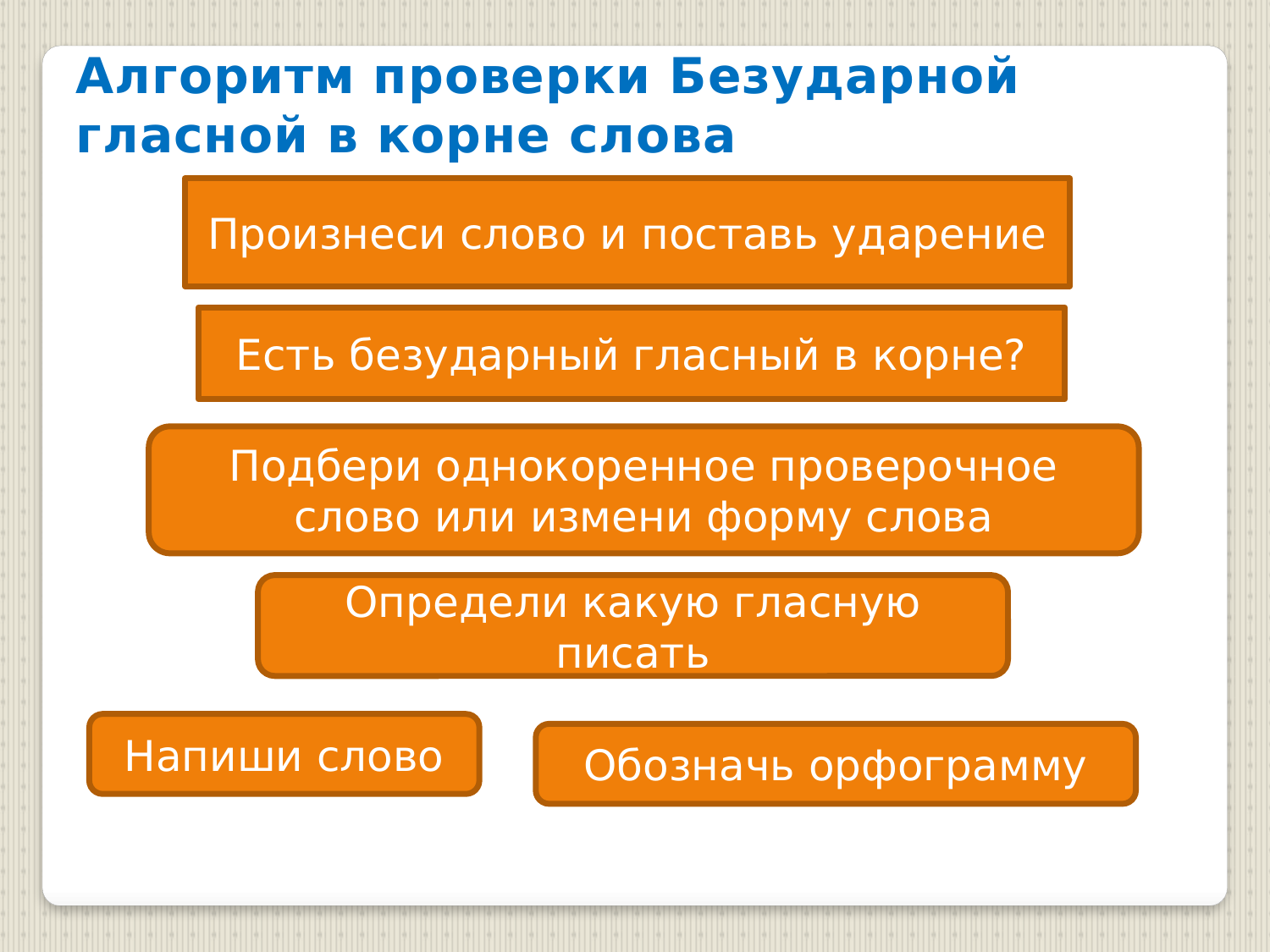

Алгоритм проверки Безударной гласной в корне слова
Произнеси слово и поставь ударение
Есть безударный гласный в корне?
Подбери однокоренное проверочное слово или измени форму слова
Определи какую гласную писать
Напиши слово
Обозначь орфограмму